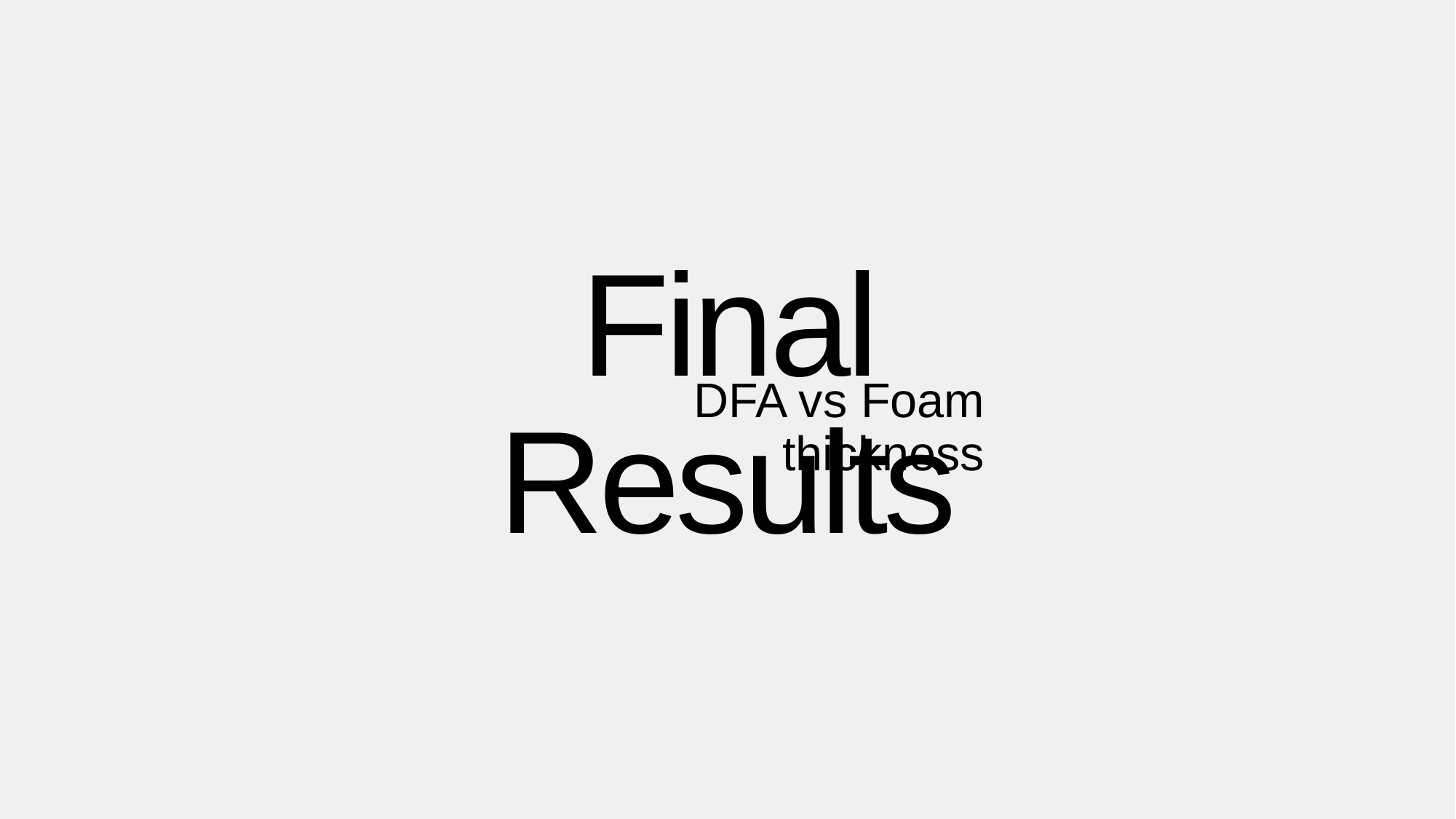

# Final Results
DFA vs Foam thickness